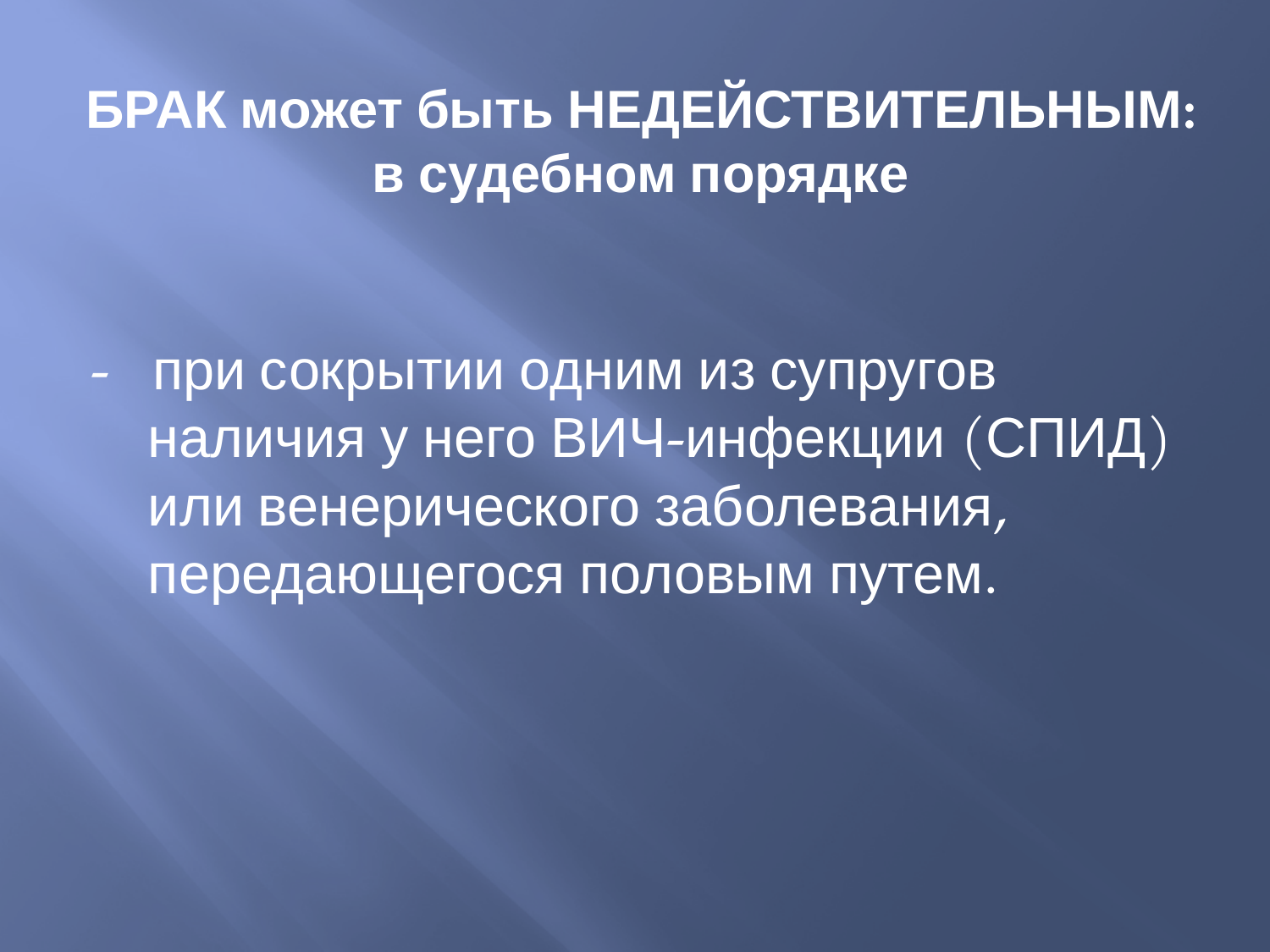

# БРАК может быть НЕДЕЙСТВИТЕЛЬНЫМ: в судебном порядке
-   при сокрытии одним из супругов наличия у него ВИЧ-инфекции (СПИД) или венерического заболевания, передающегося половым путем.